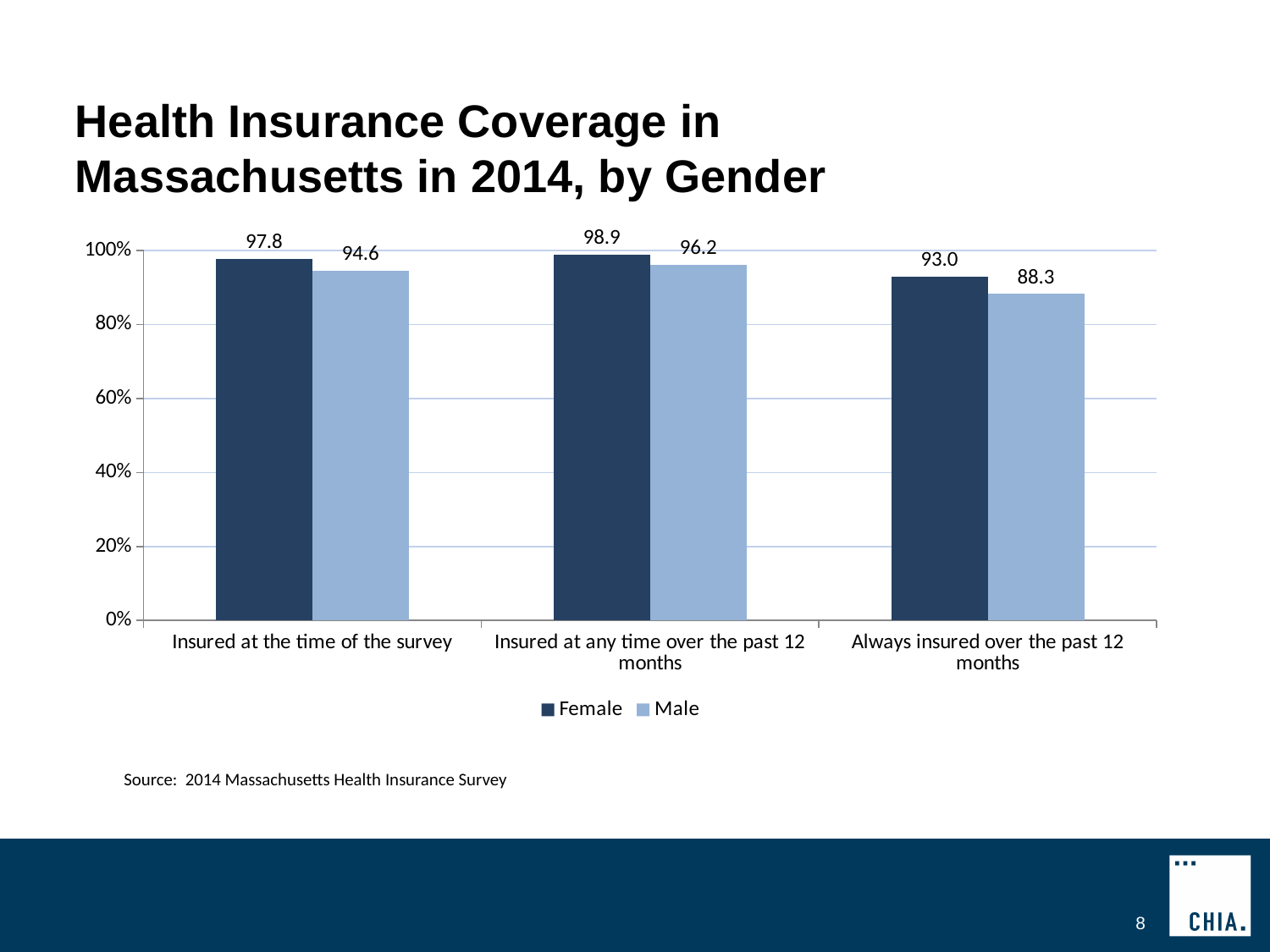

# Health Insurance Coverage in Massachusetts in 2014, by Gender

### Chart

| Category | Female | Male |
|---|---|---|
| Insured at the time of the survey | 97.8 | 94.6 |
| Insured at any time over the past 12 months | 98.9 | 96.2 |
| Always insured over the past 12 months | 93.0 | 88.3 |
Source:  2014 Massachusetts Health Insurance Survey
8